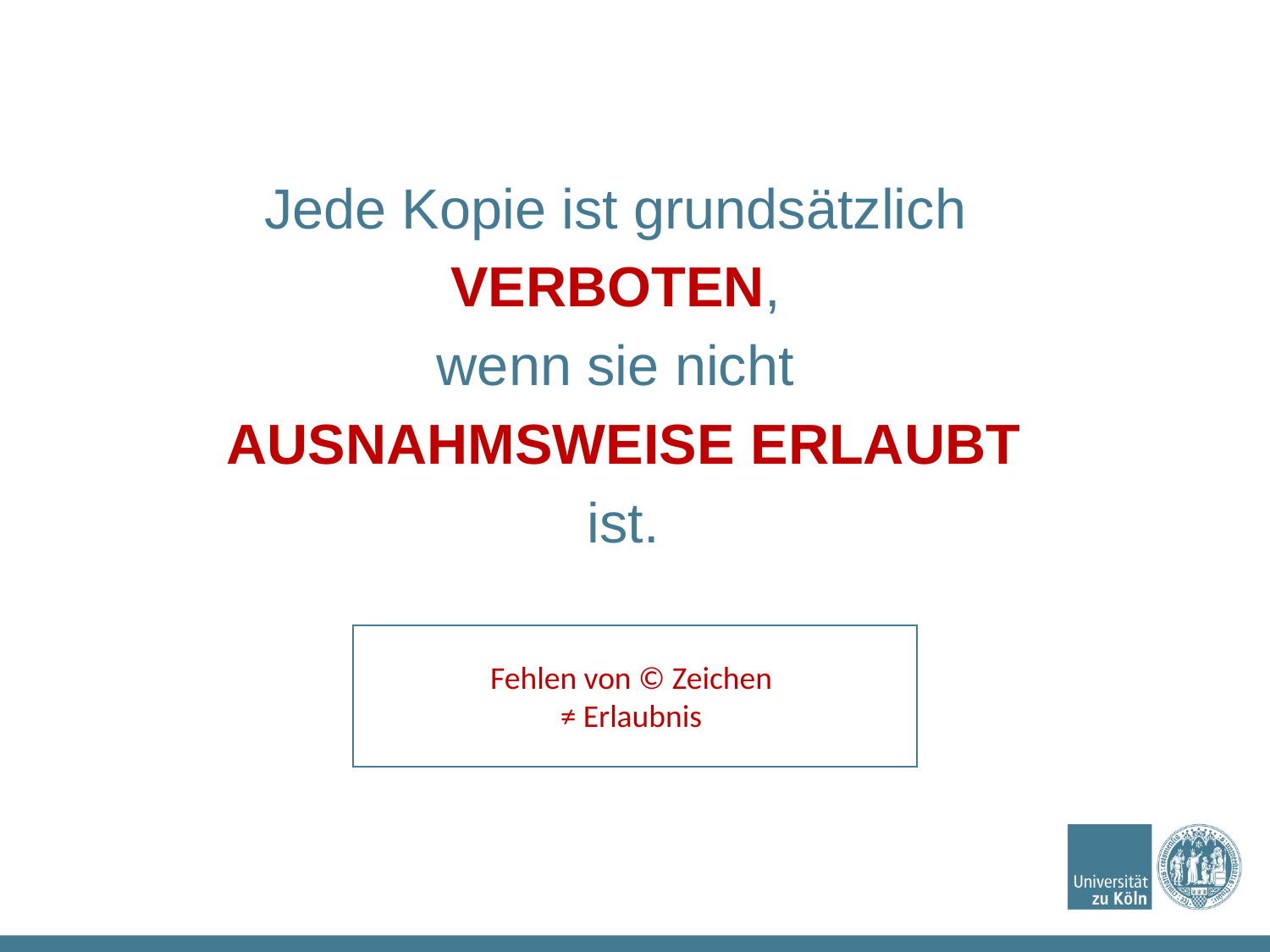

Faustregel 2
Jede Kopie ist grundsätzlich
VERBOTEN,
wenn sie nicht
AUSNAHMSWEISE ERLAUBT
ist.

Fehlen von © Zeichen
≠ Erlaubnis